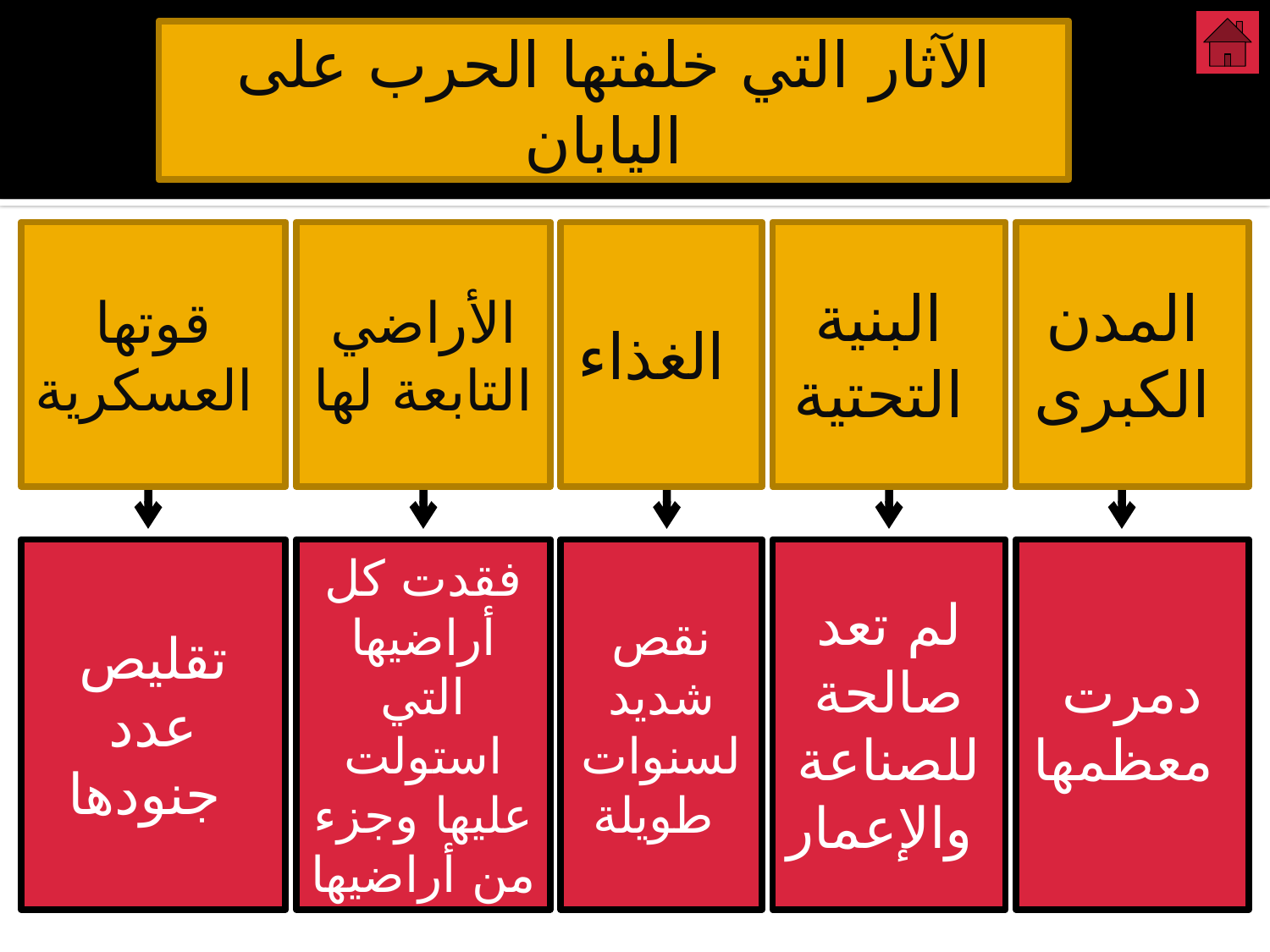

الآثار التي خلفتها الحرب على اليابان
قوتها العسكرية
الأراضي التابعة لها
الغذاء
البنية
التحتية
المدن
الكبرى
تقليص عدد جنودها
فقدت كل أراضيها التي استولت عليها وجزء من أراضيها
نقص شديد لسنوات طويلة
لم تعد صالحة للصناعة والإعمار
دمرت معظمها